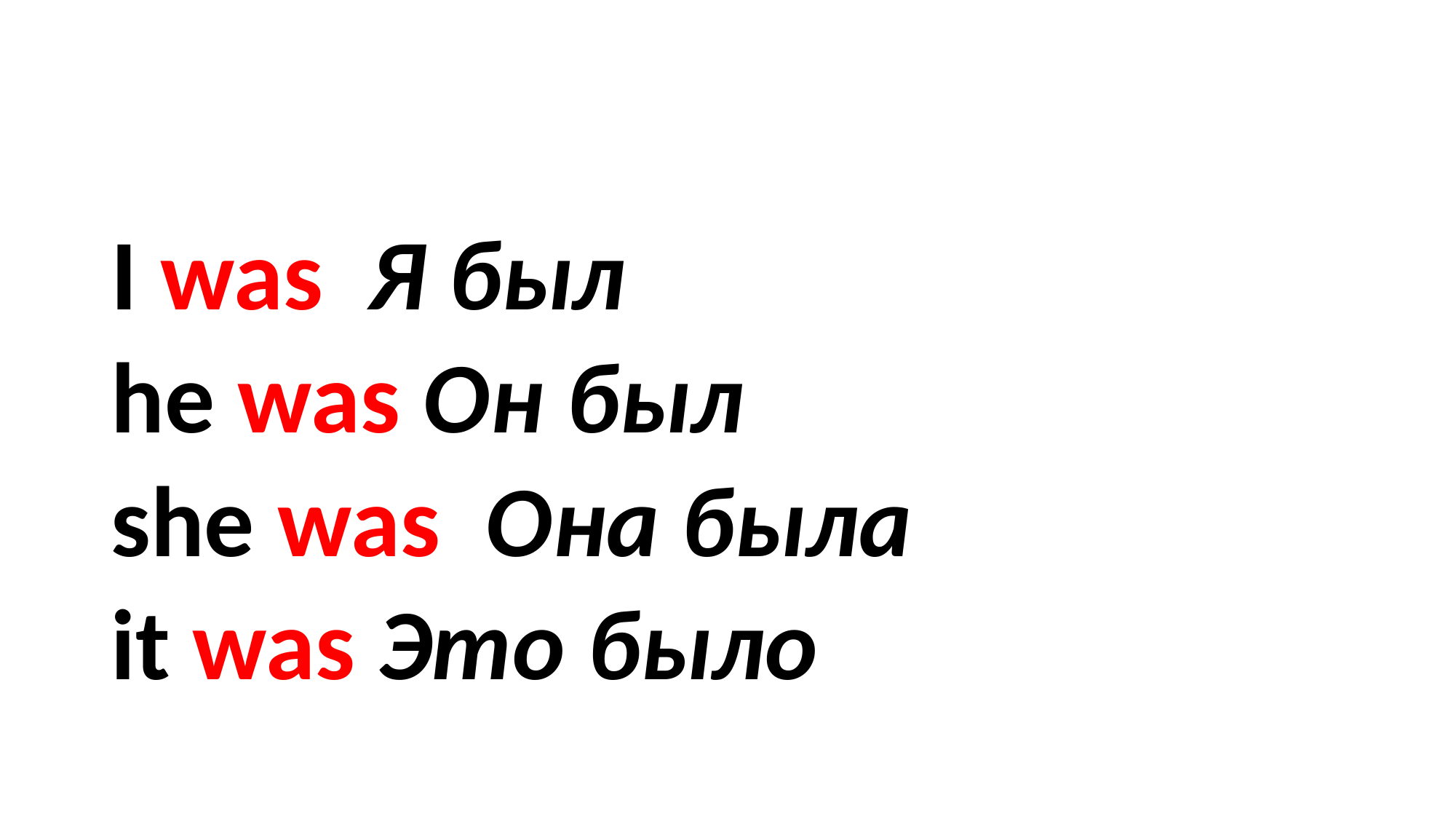

#
I was  Я был
he was Он был
she was  Она была
it was Это было